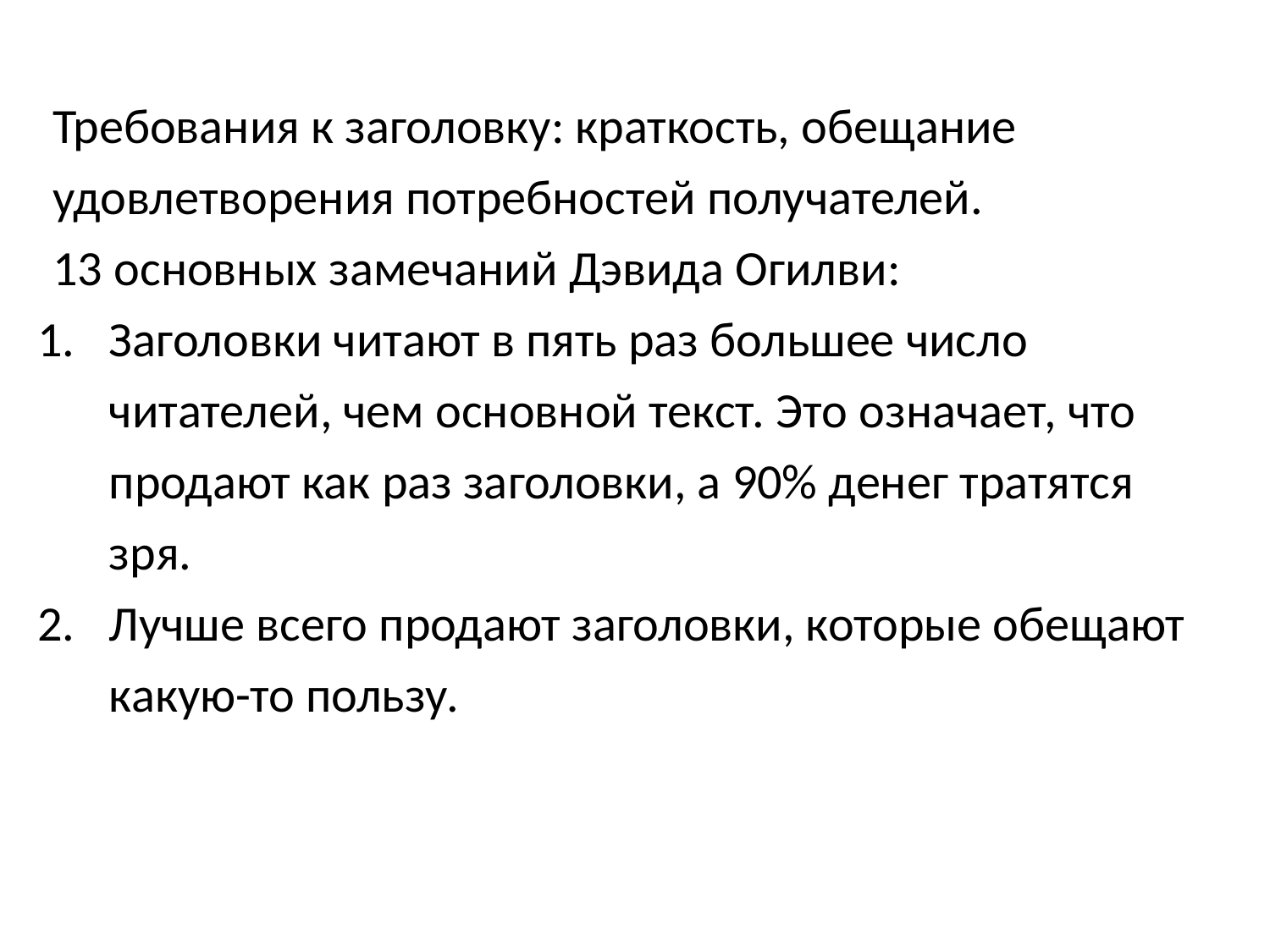

Требования к заголовку: краткость, обещание удовлетворения потребностей получателей.
13 основных замечаний Дэвида Огилви:
Заголовки читают в пять раз большее число читателей, чем основной текст. Это означает, что продают как раз заголовки, а 90% денег тратятся зря.
Лучше всего продают заголовки, которые обещают какую-то пользу.